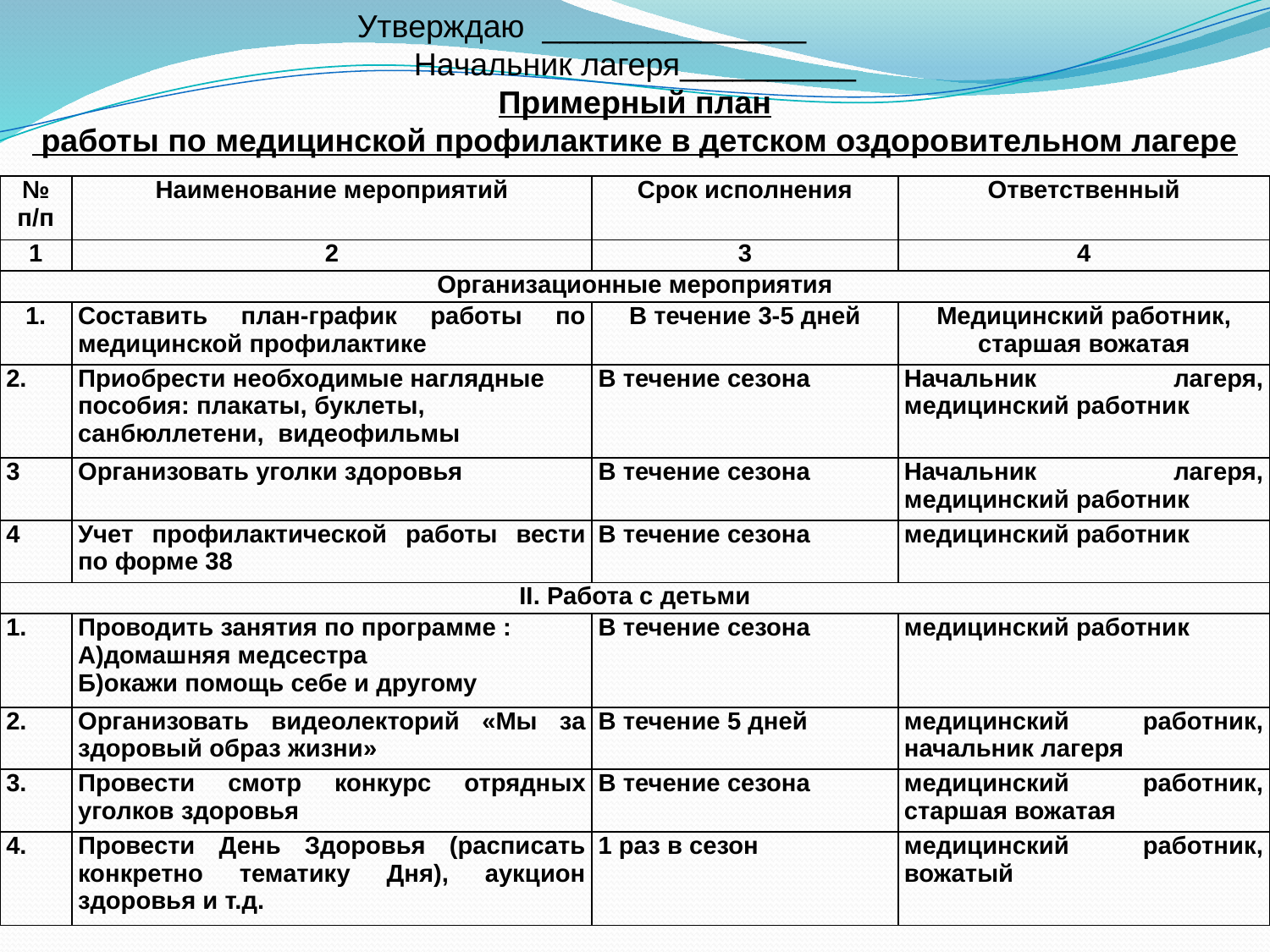

Утверждаю  _______________
Начальник лагеря__________
Примерный план
 работы по медицинской профилактике в детском оздоровительном лагере
# .
| № п/п | Наименование мероприятий | Срок исполнения | Ответственный |
| --- | --- | --- | --- |
| 1 | 2 | 3 | 4 |
| Организационные мероприятия |  |  |  |
| 1. | Составить план-график работы по медицинской профилактике | В течение 3-5 дней | Медицинский работник, старшая вожатая |
| 2. | Приобрести необходимые наглядные пособия: плакаты, буклеты, санбюллетени, видеофильмы | В течение сезона | Начальник лагеря, медицинский работник |
| 3 | Организовать уголки здоровья | В течение сезона | Начальник лагеря, медицинский работник |
| 4 | Учет профилактической работы вести по форме 38 | В течение сезона | медицинский работник |
| II. Работа с детьми |  |  |  |
| 1. | Проводить занятия по программе : А)домашняя медсестра Б)окажи помощь себе и другому | В течение сезона | медицинский работник |
| 2. | Организовать видеолекторий «Мы за здоровый образ жизни» | В течение 5 дней | медицинский работник, начальник лагеря |
| 3. | Провести смотр конкурс отрядных уголков здоровья | В течение сезона | медицинский работник, старшая вожатая |
| 4. | Провести День Здоровья (расписать конкретно тематику Дня), аукцион здоровья и т.д. | 1 раз в сезон | медицинский работник, вожатый |